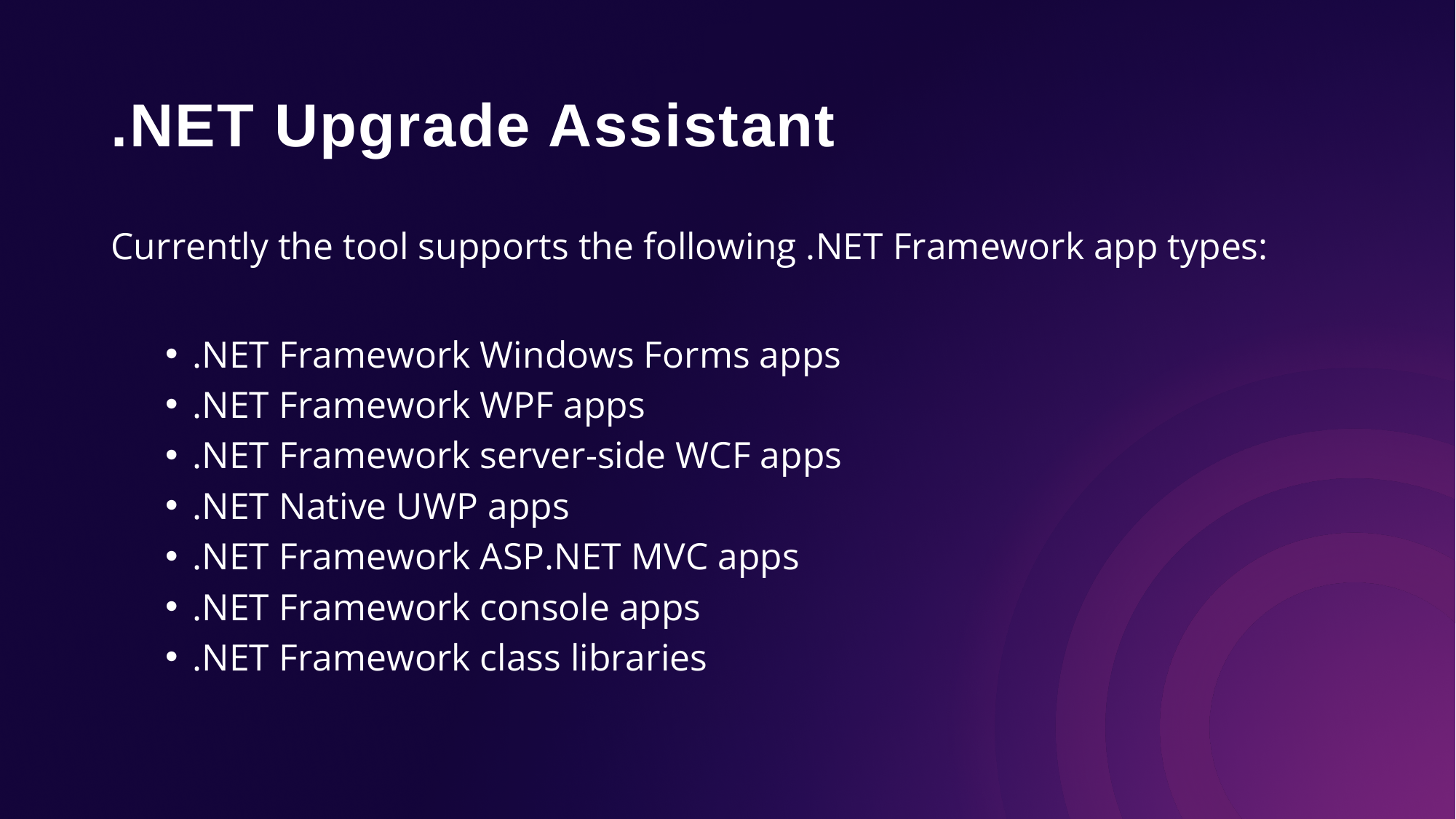

# .NET Upgrade Assistant
Currently the tool supports the following .NET Framework app types:

.NET Framework Windows Forms apps
.NET Framework WPF apps
.NET Framework server-side WCF apps
.NET Native UWP apps
.NET Framework ASP.NET MVC apps
.NET Framework console apps
.NET Framework class libraries